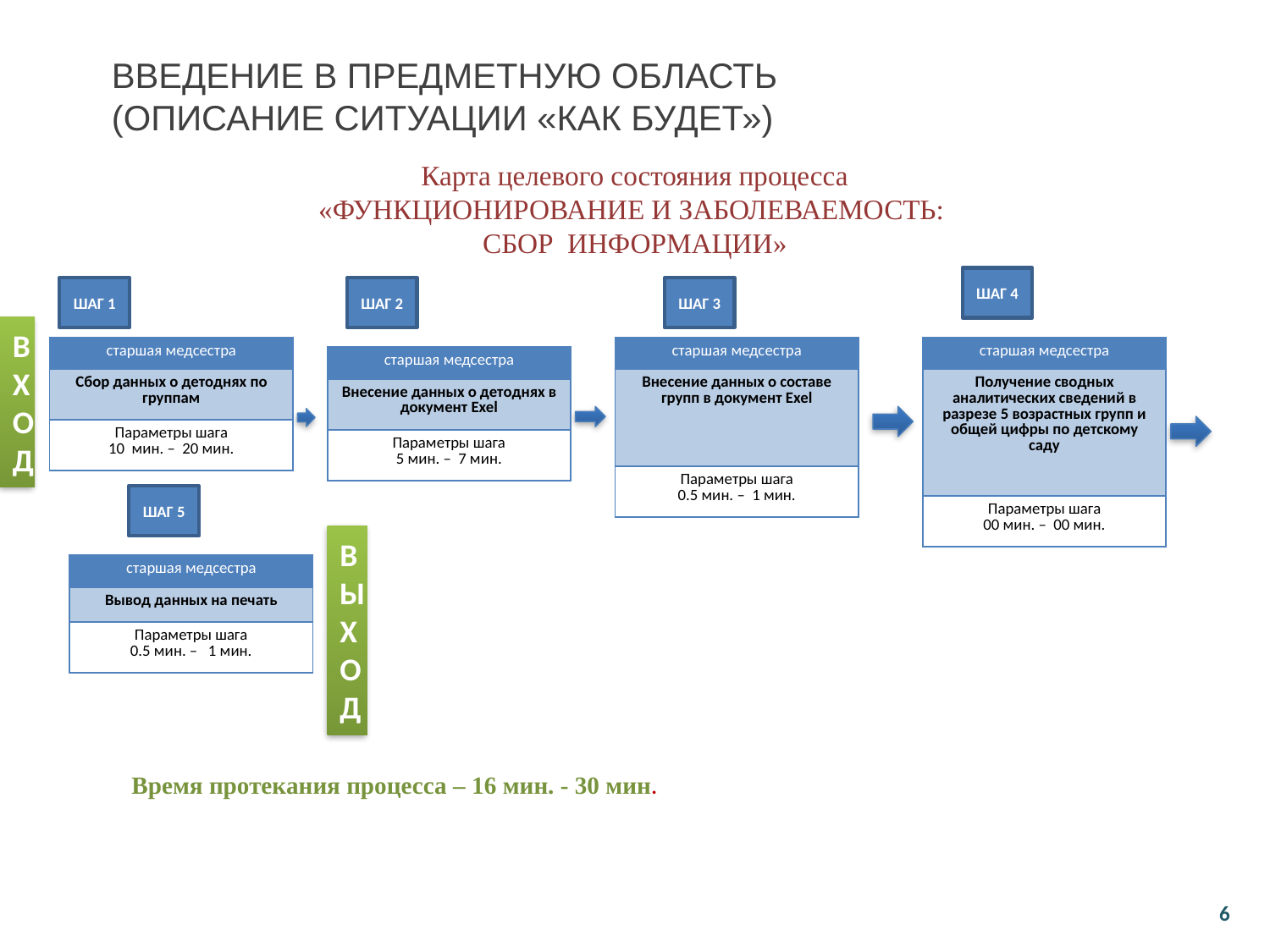

Введение в предметную область
(описание ситуации «как будет»)
# Карта целевого состояния процесса «Функционирование и заболеваемость: сбор  информации»
ШАГ 4
ШАГ 1
ШАГ 2
ШАГ 3
ВХОД
| старшая медсестра |
| --- |
| Сбор данных о детоднях по группам |
| Параметры шага 10 мин. – 20 мин. |
| старшая медсестра |
| --- |
| Внесение данных о составе групп в документ Exel |
| Параметры шага 0.5 мин. – 1 мин. |
| старшая медсестра |
| --- |
| Получение сводных аналитических сведений в разрезе 5 возрастных групп и общей цифры по детскому саду |
| Параметры шага 00 мин. – 00 мин. |
| старшая медсестра |
| --- |
| Внесение данных о детоднях в документ Exel |
| Параметры шага 5 мин. – 7 мин. |

ШАГ 5
ВЫХОД
| старшая медсестра |
| --- |
| Вывод данных на печать |
| Параметры шага 0.5 мин. – 1 мин. |
Время протекания процесса – 16 мин. - 30 мин.
6